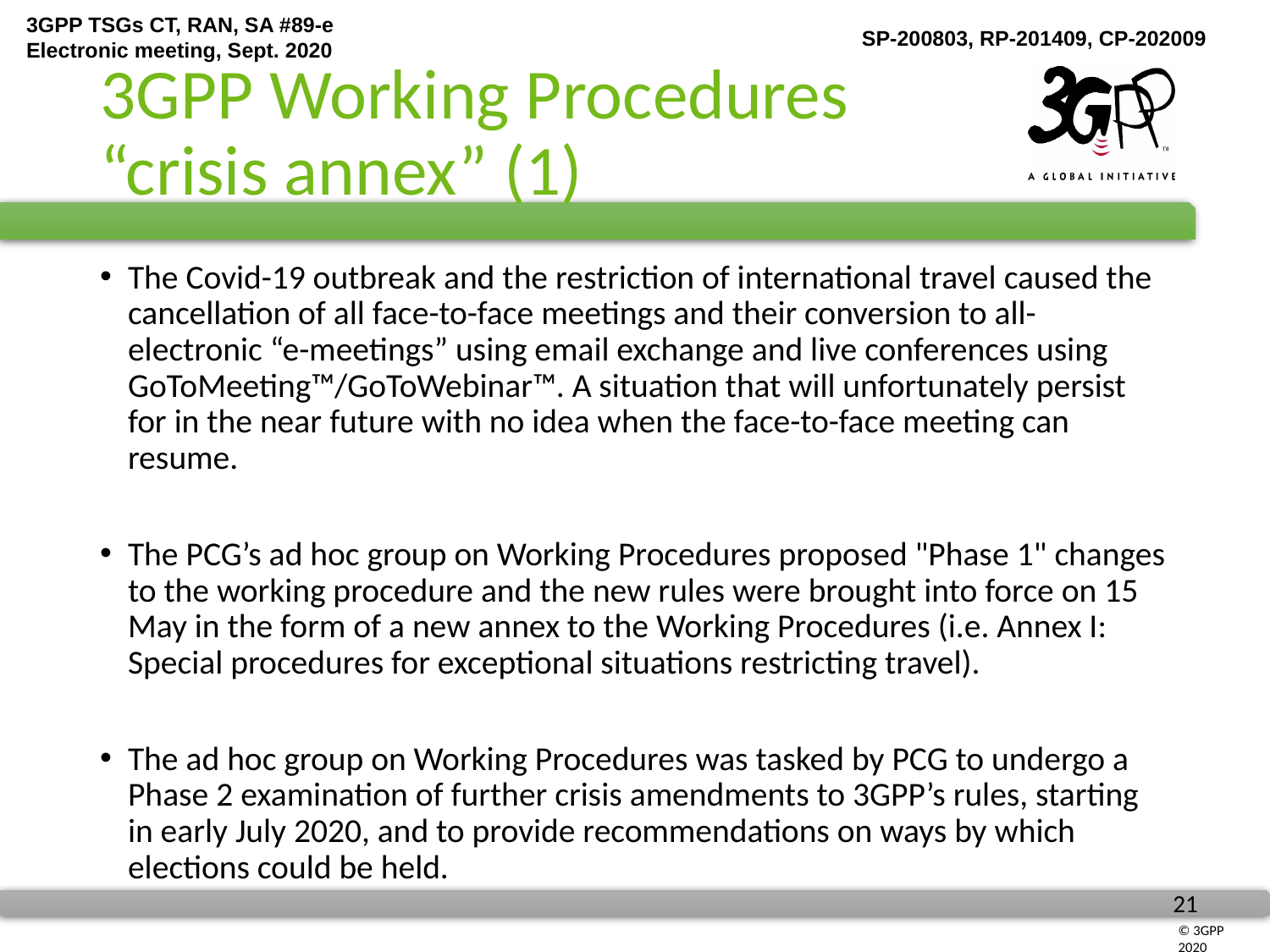

# 3GPP Working Procedures “crisis annex” (1)
The Covid-19 outbreak and the restriction of international travel caused the cancellation of all face-to-face meetings and their conversion to all-electronic “e-meetings” using email exchange and live conferences using GoToMeeting™/GoToWebinar™. A situation that will unfortunately persist for in the near future with no idea when the face-to-face meeting can resume.

The PCG’s ad hoc group on Working Procedures proposed "Phase 1" changes to the working procedure and the new rules were brought into force on 15 May in the form of a new annex to the Working Procedures (i.e. Annex I:     Special procedures for exceptional situations restricting travel).

The ad hoc group on Working Procedures was tasked by PCG to undergo a Phase 2 examination of further crisis amendments to 3GPP’s rules, starting in early July 2020, and to provide recommendations on ways by which elections could be held.